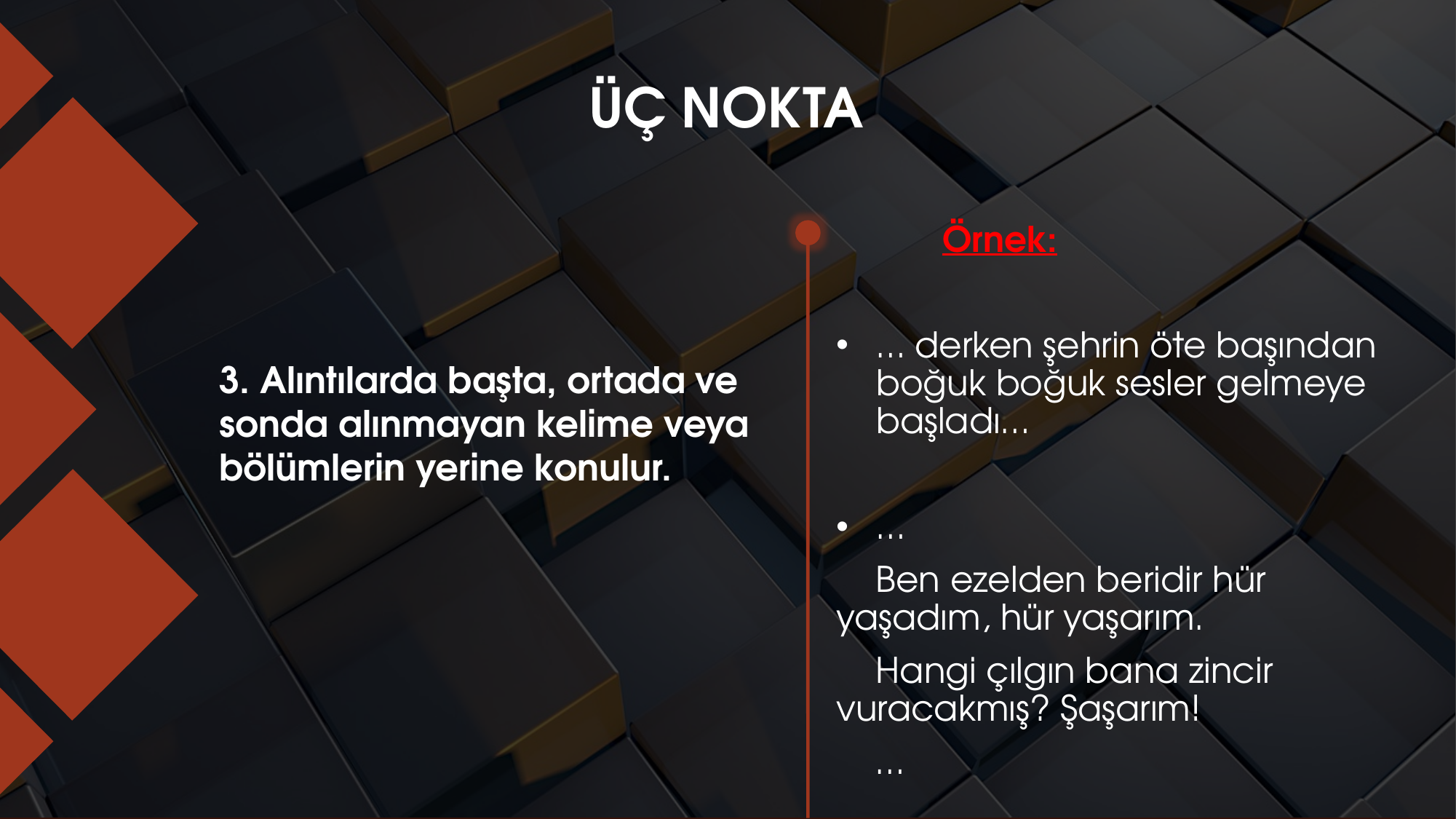

# ÜÇ NOKTA

	Örnek:

… derken şehrin öte başından boğuk boğuk sesler gelmeye başladı…

…
    Ben ezelden beridir hür yaşadım, hür yaşarım.
    Hangi çılgın bana zincir vuracakmış? Şaşarım!
    …

3. Alıntılarda başta, ortada ve sonda alınmayan kelime veya bölümle­rin yerine konulur.